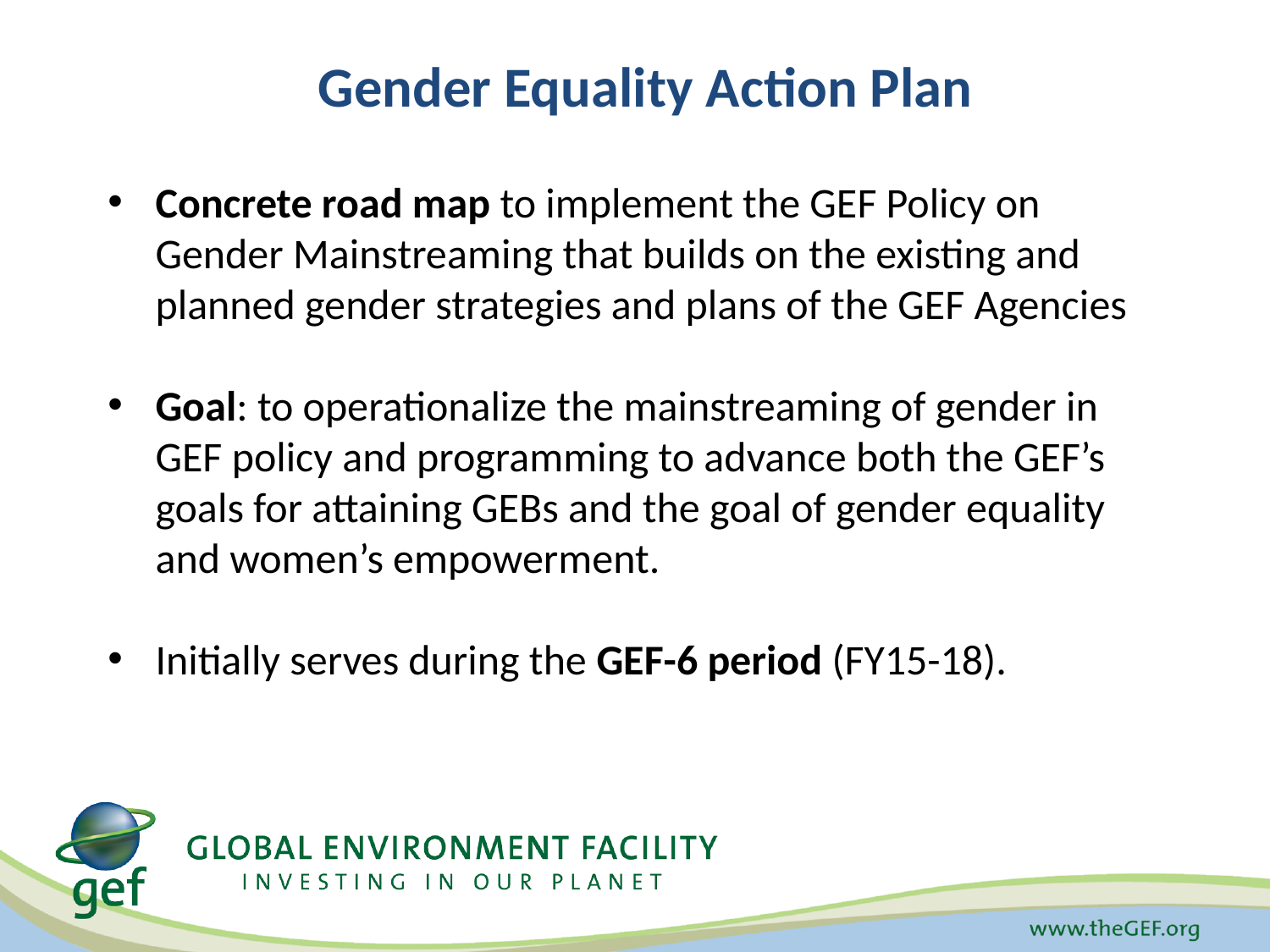

# Gender Equality Action Plan

Concrete road map to implement the GEF Policy on Gender Mainstreaming that builds on the existing and planned gender strategies and plans of the GEF Agencies

Goal: to operationalize the mainstreaming of gender in GEF policy and programming to advance both the GEF’s goals for attaining GEBs and the goal of gender equality and women’s empowerment.

Initially serves during the GEF-6 period (FY15-18).